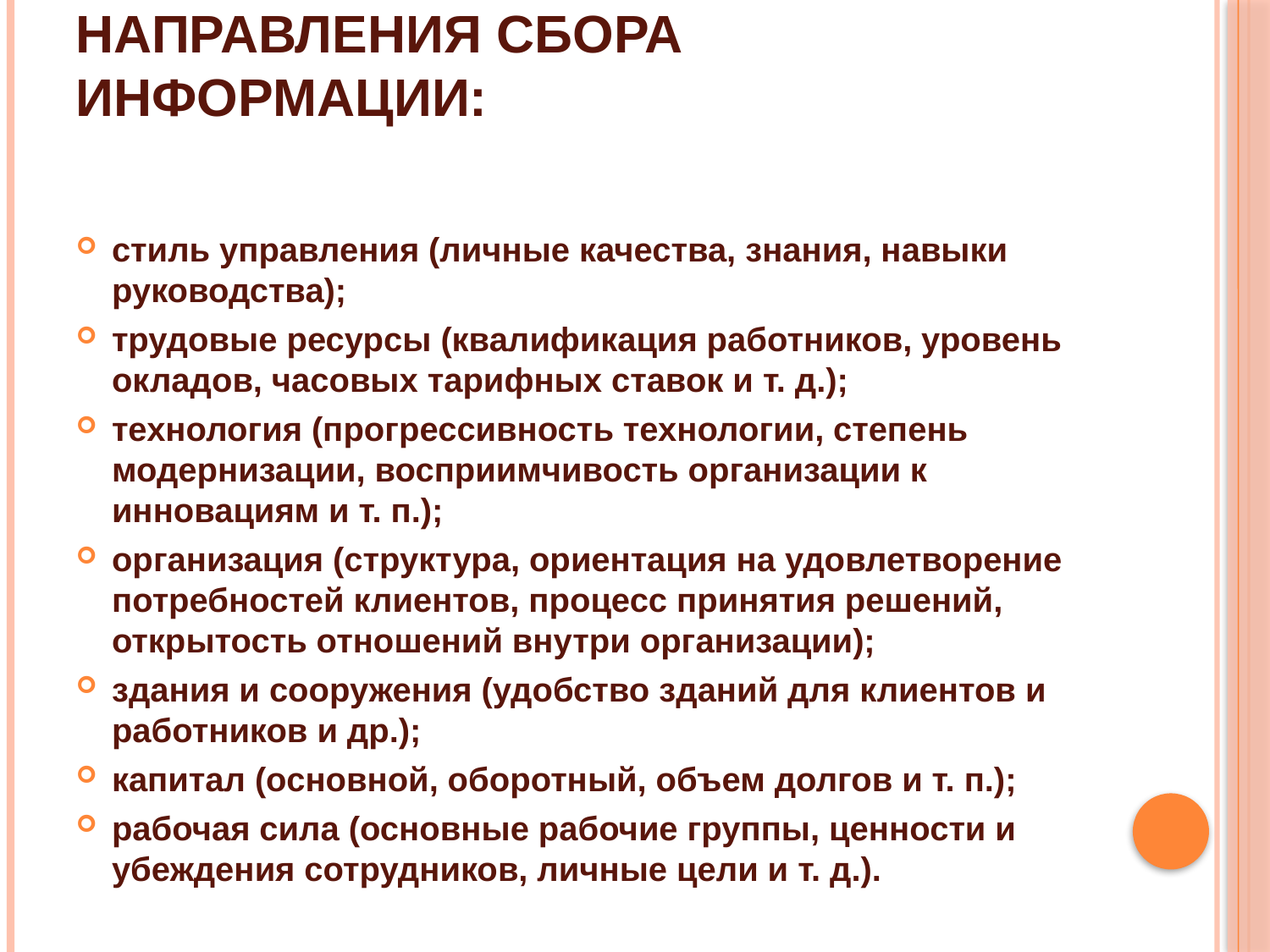

# Направления сбора информации:
стиль управления (личные качества, знания, навыки руководства);
трудовые ресурсы (квалификация работников, уровень окладов, часовых тарифных ставок и т. д.);
технология (прогрессивность технологии, степень модернизации, восприимчивость организации к инновациям и т. п.);
организация (структура, ориентация на удовлетворение потребностей клиентов, процесс принятия решений, открытость отношений внутри организации);
здания и сооружения (удобство зданий для клиентов и работников и др.);
капитал (основной, оборотный, объем долгов и т. п.);
рабочая сила (основные рабочие группы, ценности и убеждения сотрудников, личные цели и т. д.).